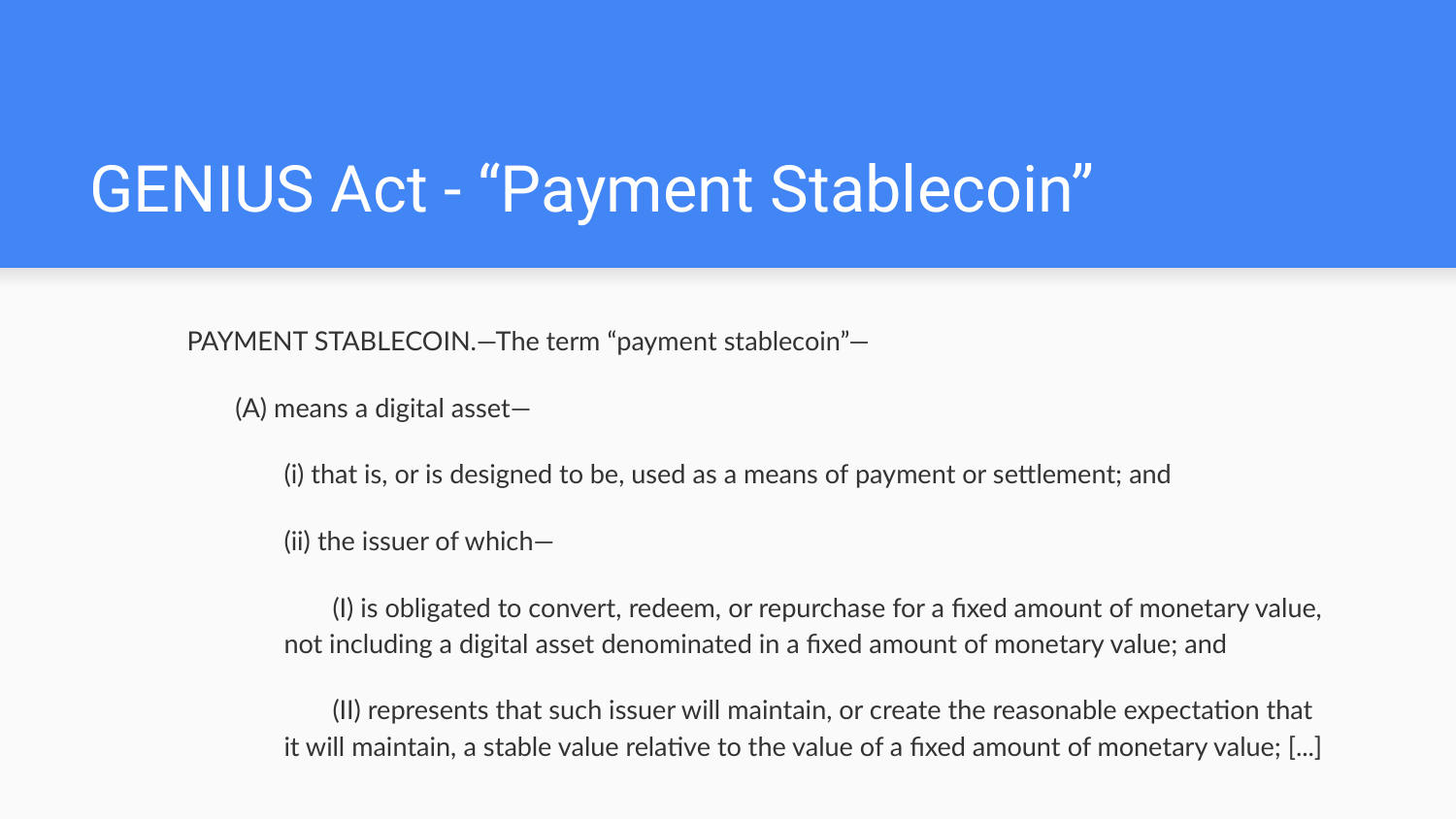

# GENIUS Act - “Payment Stablecoin”
PAYMENT STABLECOIN.—The term “payment stablecoin”—
(A) means a digital asset—
(i) that is, or is designed to be, used as a means of payment or settlement; and
(ii) the issuer of which—
(I) is obligated to convert, redeem, or repurchase for a fixed amount of monetary value, not including a digital asset denominated in a fixed amount of monetary value; and
(II) represents that such issuer will maintain, or create the reasonable expectation that it will maintain, a stable value relative to the value of a fixed amount of monetary value; [...]